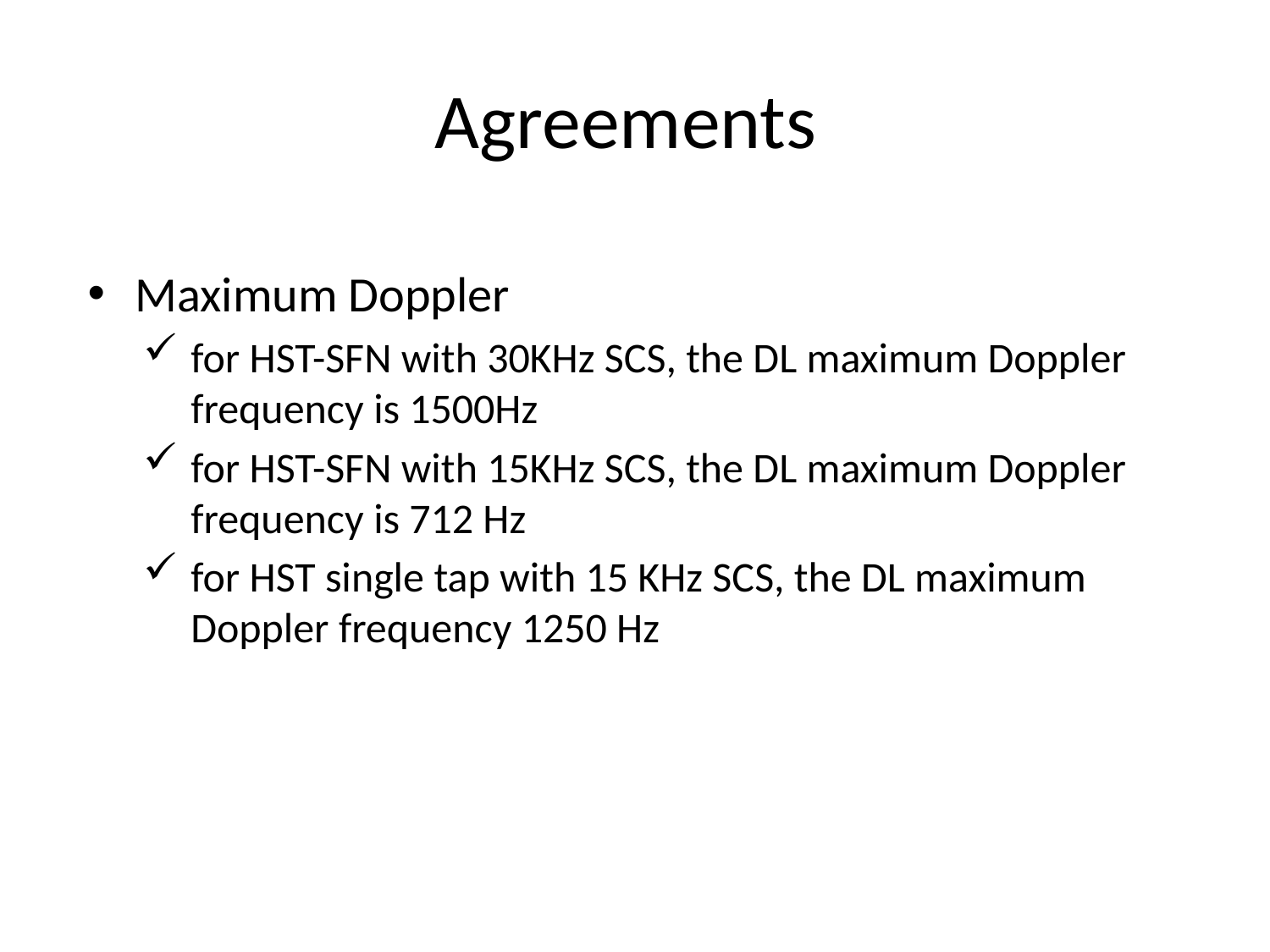

# Agreements
Maximum Doppler
for HST-SFN with 30KHz SCS, the DL maximum Doppler frequency is 1500Hz
for HST-SFN with 15KHz SCS, the DL maximum Doppler frequency is 712 Hz
for HST single tap with 15 KHz SCS, the DL maximum Doppler frequency 1250 Hz